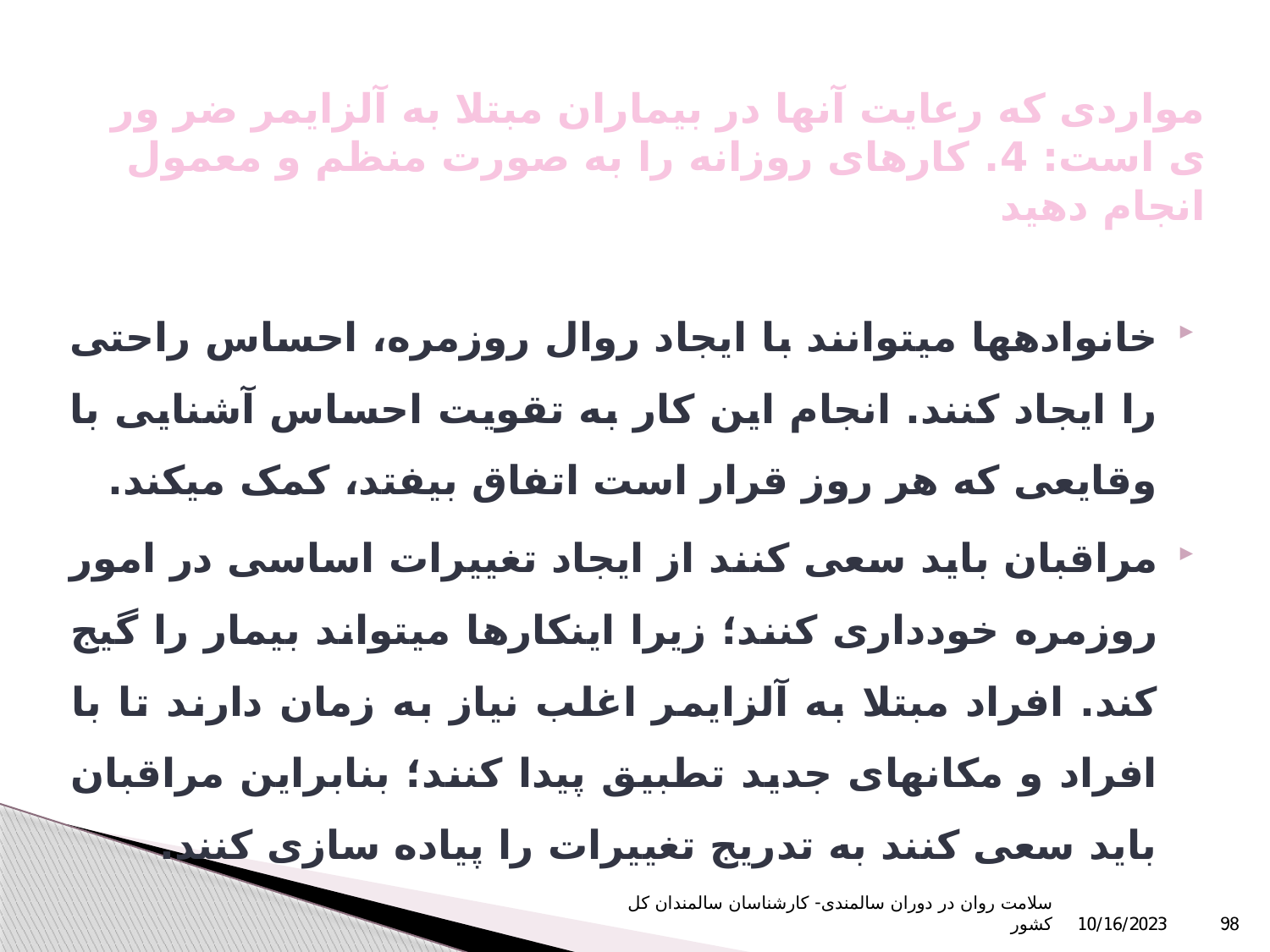

# مواردی که رعایت آنها در بیماران مبتلا به آلزایمر ضر ور ی است: 4. کارهای روزانه را به صورت منظم و معمول انجام دهید
خانوادهها میتوانند با ایجاد روال روزمره، احساس راحتی را ایجاد کنند. انجام این کار به تقویت احساس آشنایی با وقایعی که هر روز قرار است اتفاق بیفتد، کمک میکند.
مراقبان باید سعی کنند از ایجاد تغییرات اساسی در امور روزمره خودداری کنند؛ زیرا اینکارها میتواند بیمار را گیج کند. افراد مبتلا به آلزایمر اغلب نیاز به زمان دارند تا با افراد و مکانهای جدید تطبیق پیدا کنند؛ بنابراین مراقبان باید سعی کنند به تدریج تغییرات را پیاده سازی کنند.

سلامت روان در دوران سالمندی- کارشناسان سالمندان کل کشور
10/16/2023
98